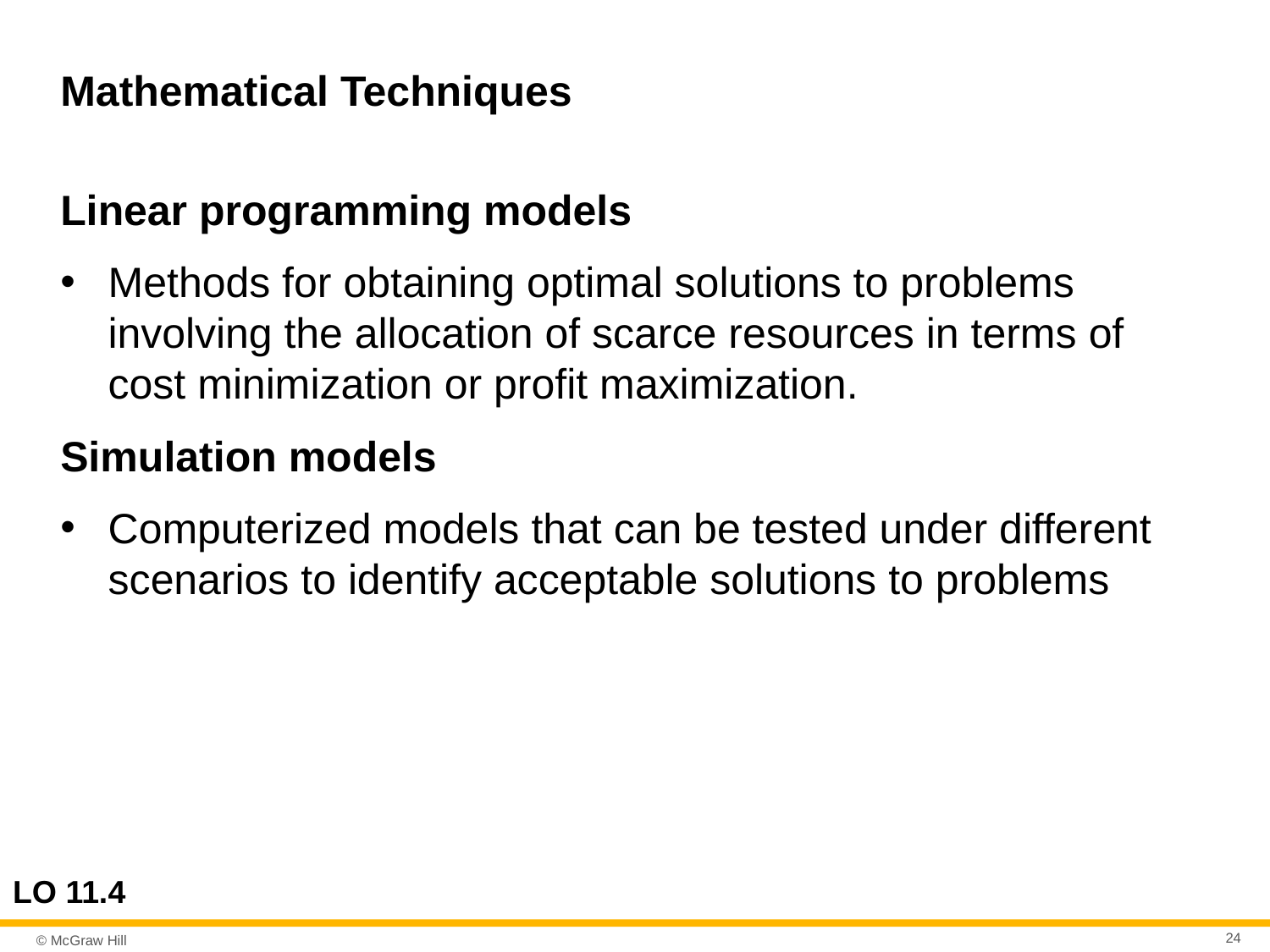

# Mathematical Techniques
Linear programming models
Methods for obtaining optimal solutions to problems involving the allocation of scarce resources in terms of cost minimization or profit maximization.
Simulation models
Computerized models that can be tested under different scenarios to identify acceptable solutions to problems
LO 11.4